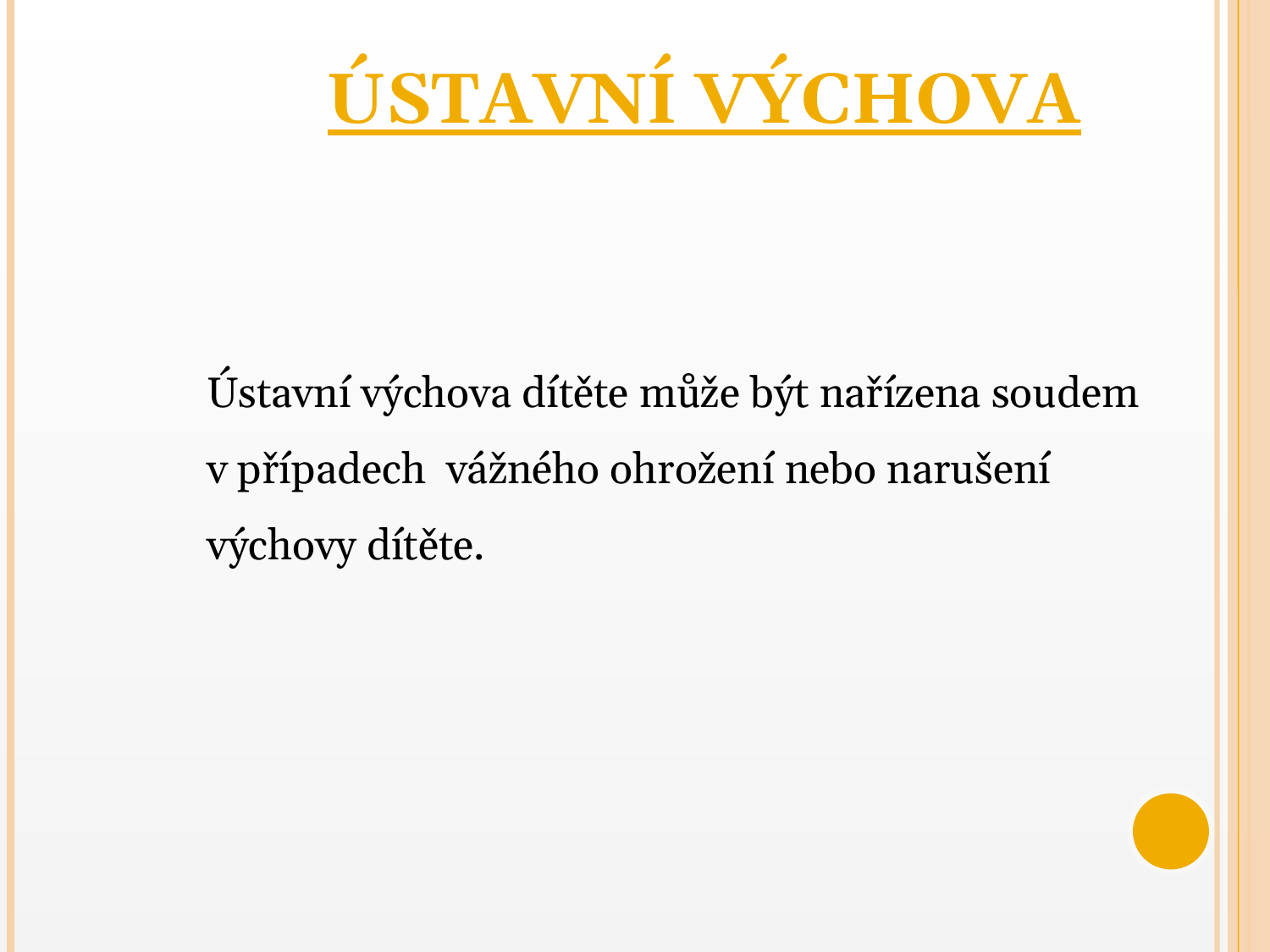

ÚSTAVNÍ VÝCHOVA

Ústavní výchova dítěte může být nařízena soudem
v případech  vážného ohrožení nebo narušení výchovy dítěte.